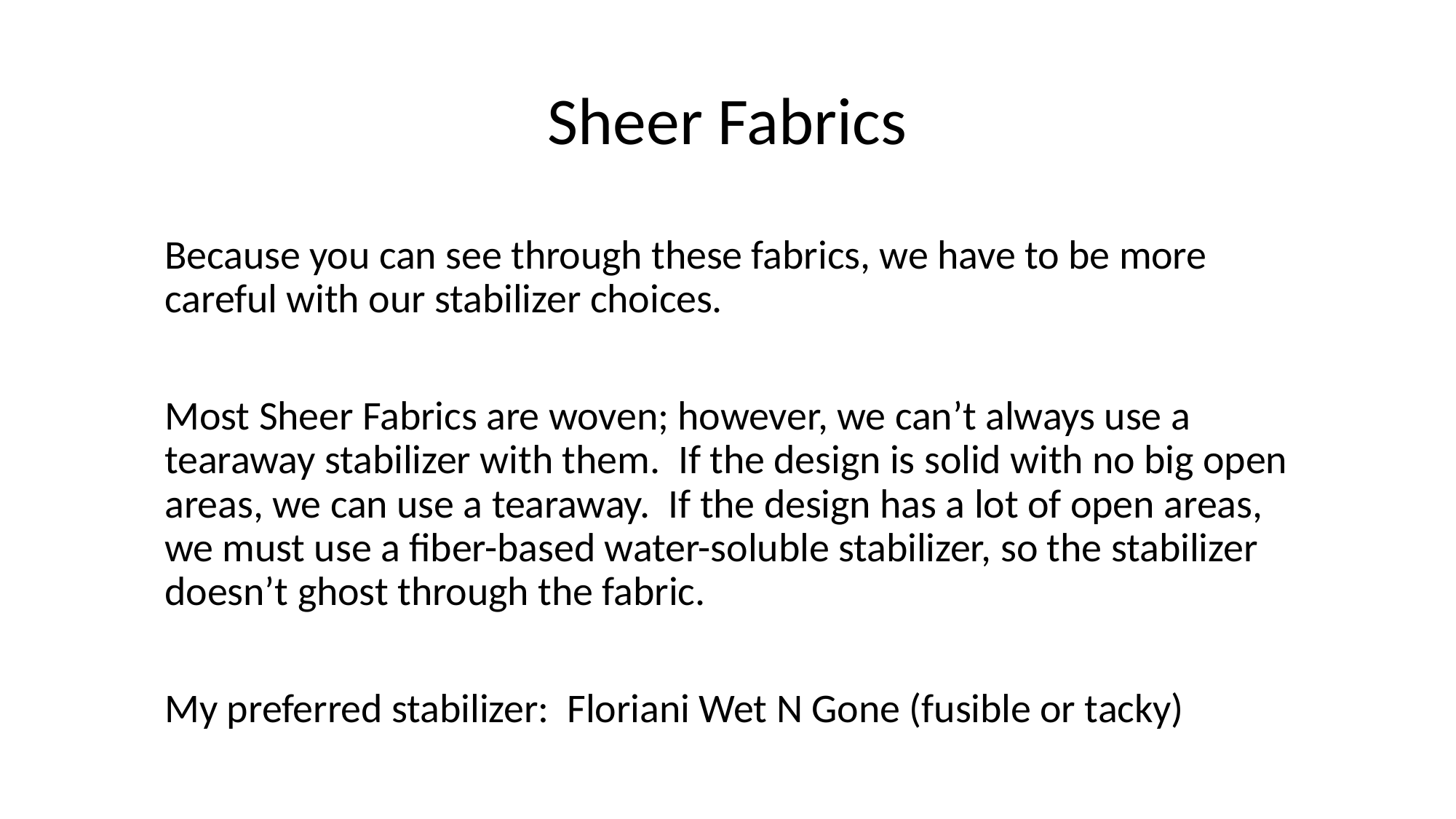

# Sheer Fabrics
Because you can see through these fabrics, we have to be more careful with our stabilizer choices.

Most Sheer Fabrics are woven; however, we can’t always use a tearaway stabilizer with them.  If the design is solid with no big open areas, we can use a tearaway.  If the design has a lot of open areas, we must use a fiber-based water-soluble stabilizer, so the stabilizer doesn’t ghost through the fabric.

My preferred stabilizer:  Floriani Wet N Gone (fusible or tacky)